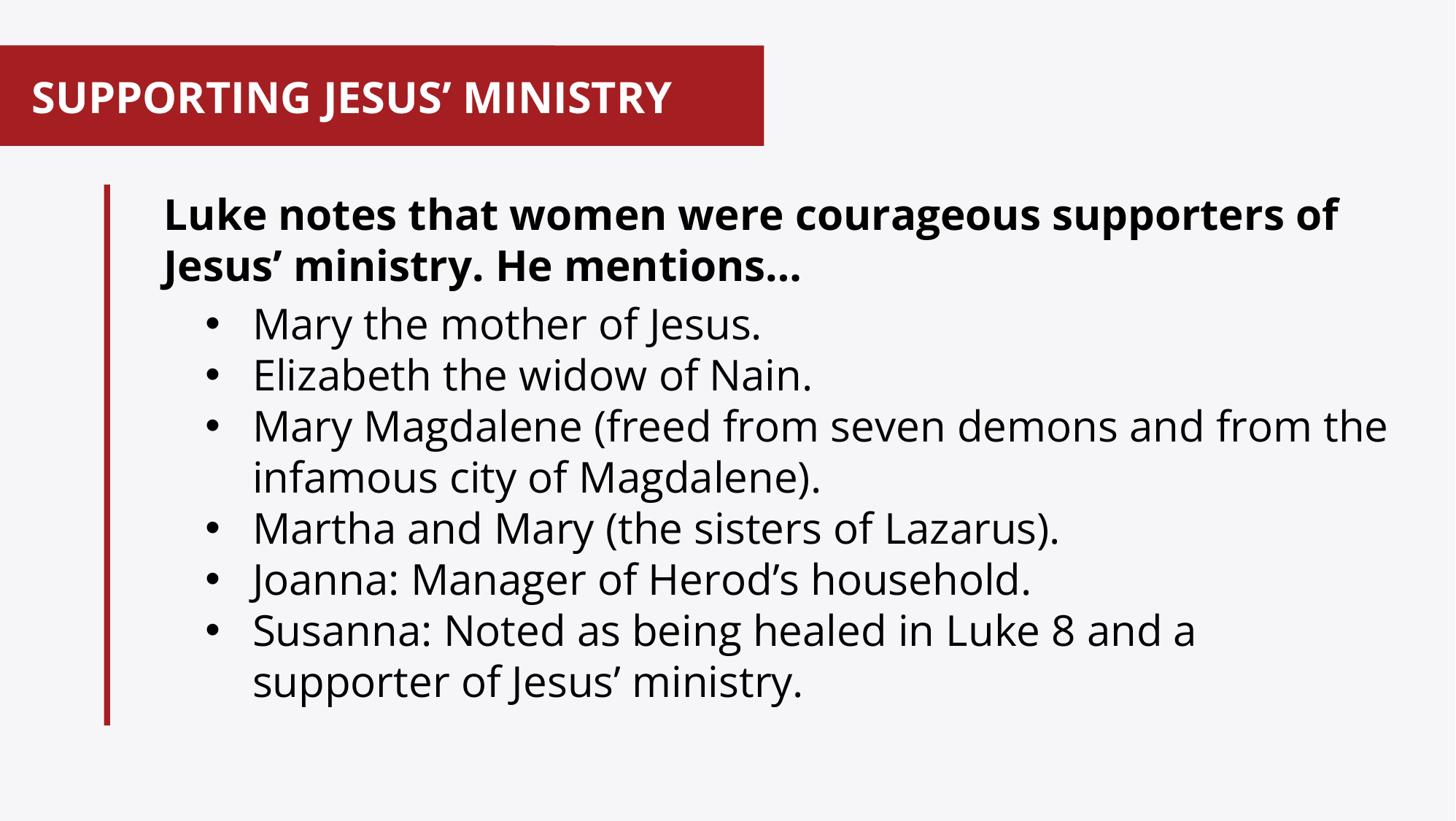

# SUPPORTING JESUS’ MINISTRY
Luke notes that women were courageous supporters of Jesus’ ministry. He mentions…

Mary the mother of Jesus.
Elizabeth the widow of Nain.
Mary Magdalene (freed from seven demons and from the infamous city of Magdalene).
Martha and Mary (the sisters of Lazarus).
Joanna: Manager of Herod’s household.
Susanna: Noted as being healed in Luke 8 and a supporter of Jesus’ ministry.